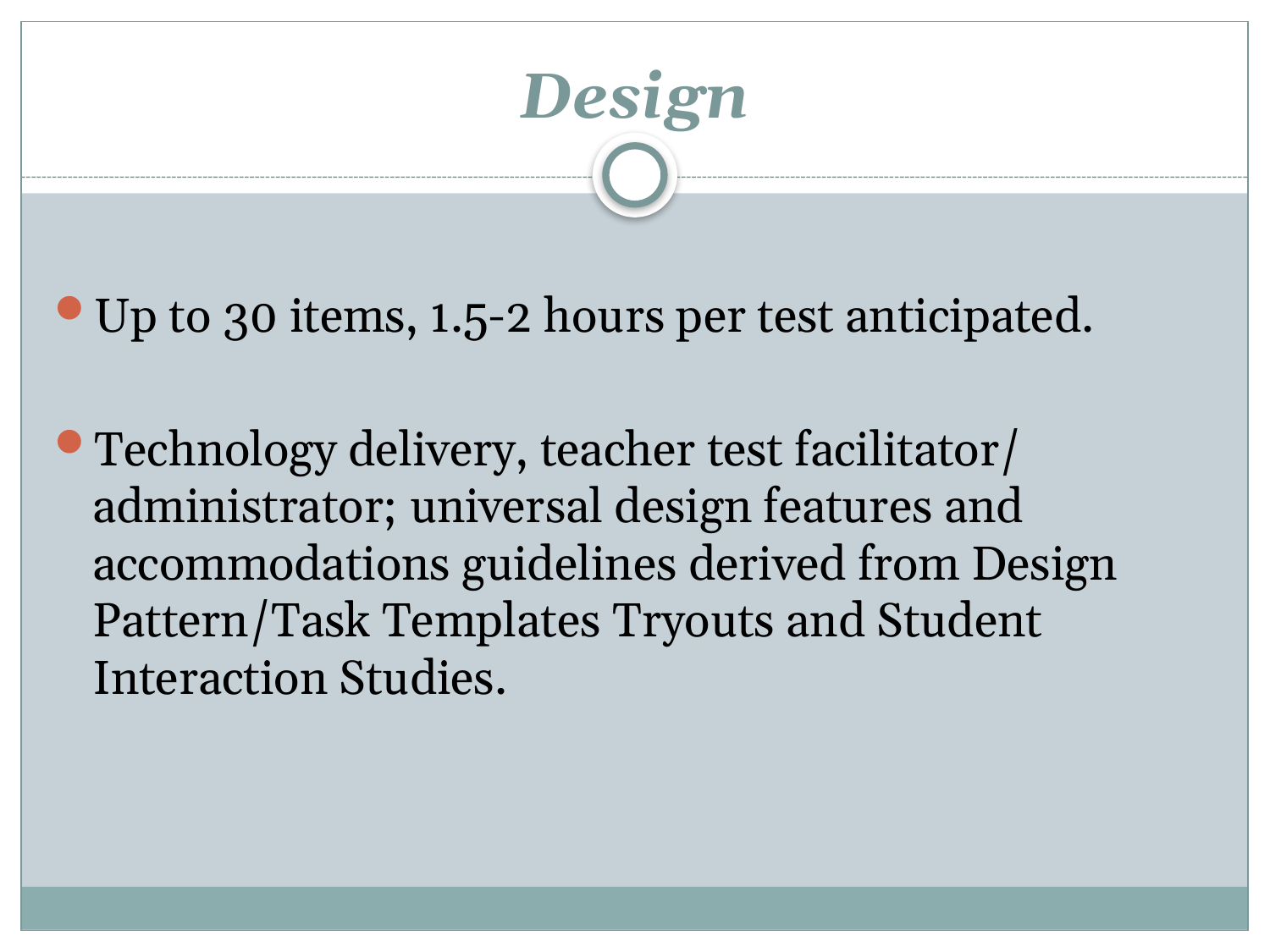

# Design

Up to 30 items, 1.5-2 hours per test anticipated.

Technology delivery, teacher test facilitator/ administrator; universal design features and accommodations guidelines derived from Design Pattern/Task Templates Tryouts and Student Interaction Studies.